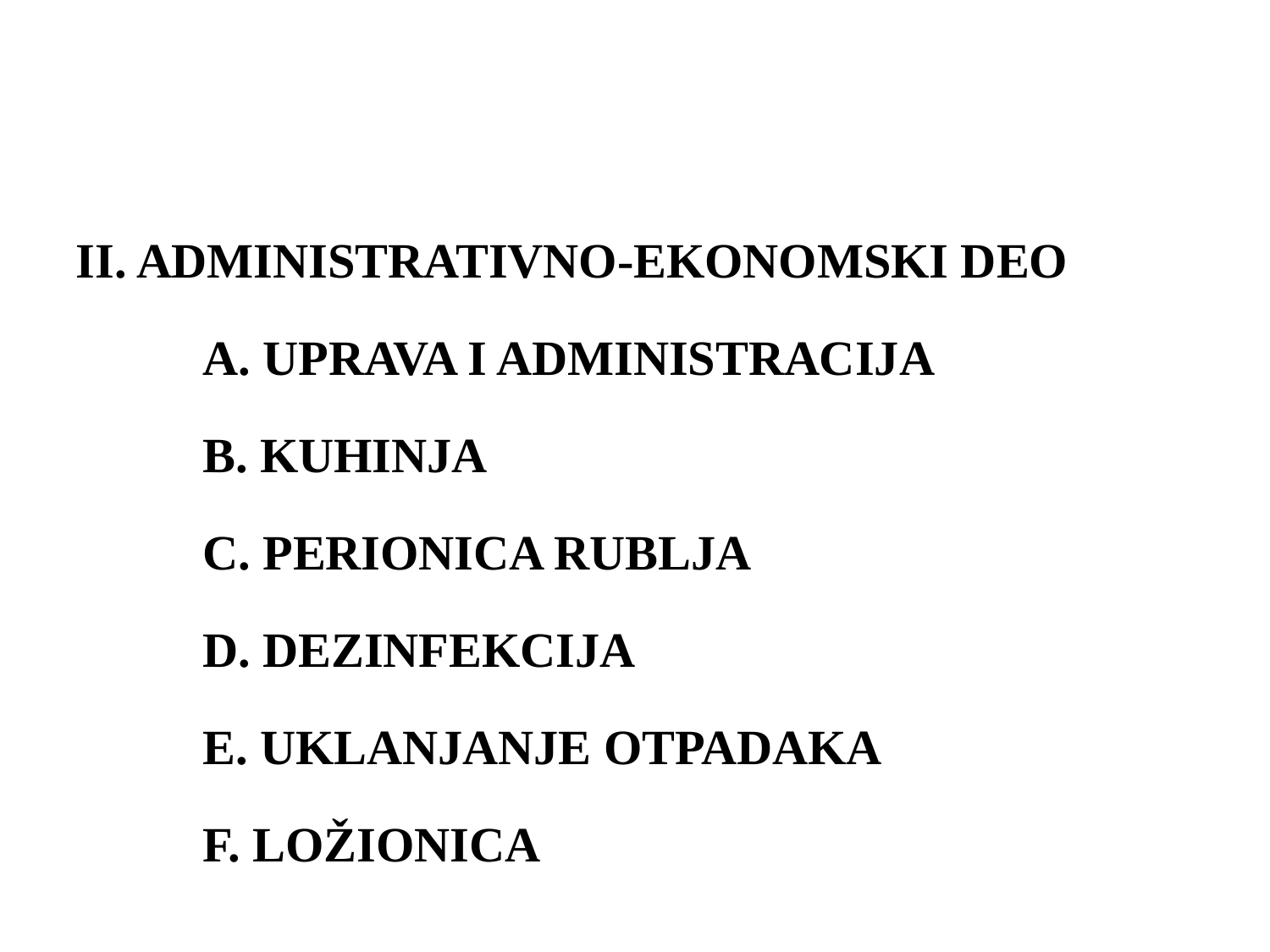

II. ADMINISTRATIVNO-EKONOMSKI DEO

A. UPRAVA I ADMINISTRACIJA

B. KUHINJA

C. PERIONICA RUBLJA

D. DEZINFEKCIJA

E. UKLANJANJE OTPADAKA

F. LOŽIONICA